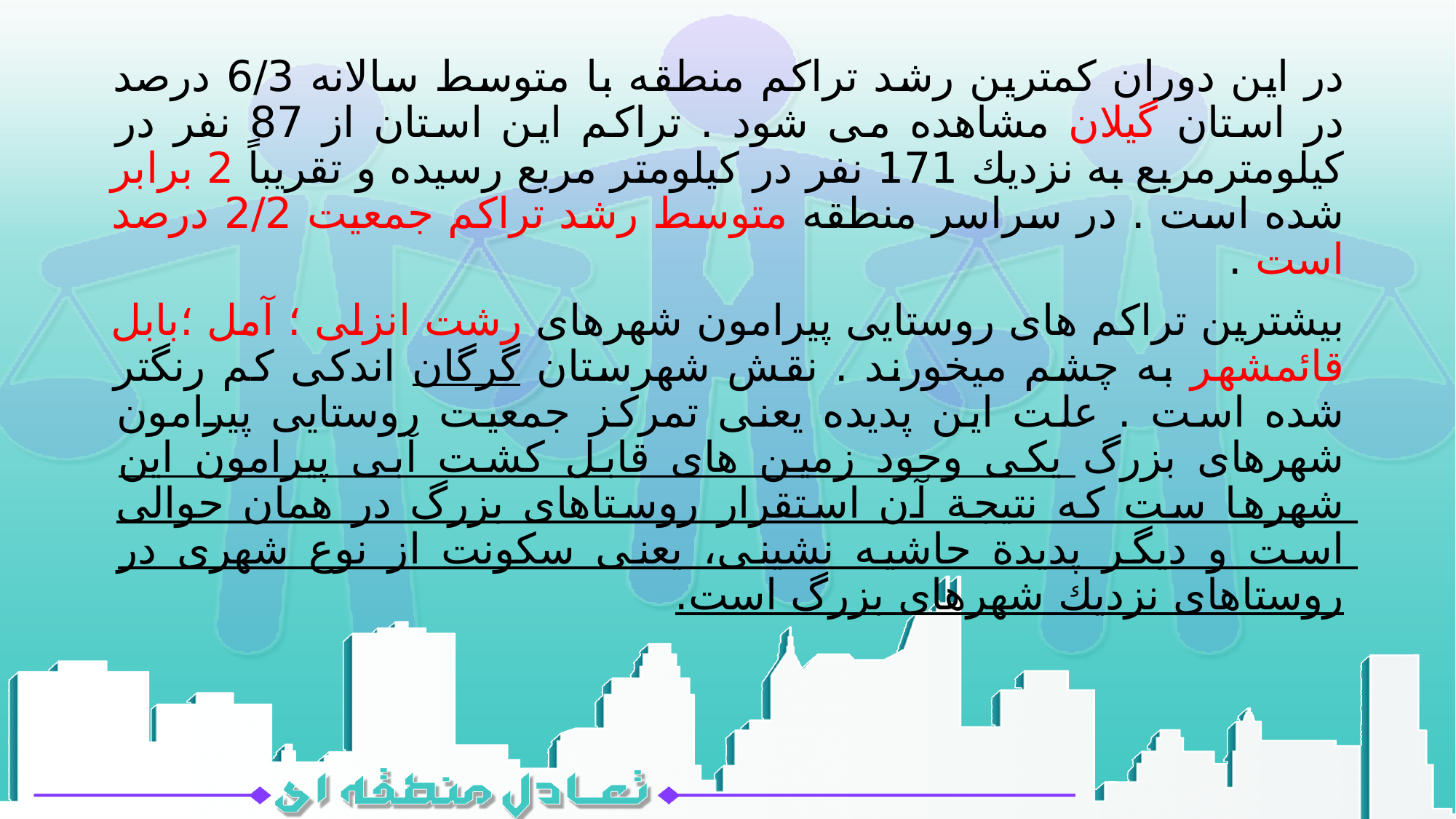

در این دوران کمترین رشد تراکم منطقه با متوسط سالانه 6/3 درصد در استان گیلان مشاهده می شود . تراکم این استان از 87 نفر در کیلومترمربع به نزدیك 171 نفر در کیلومتر مربع رسیده و تقریباً 2 برابر شده است . در سراسر منطقه متوسط رشد تراکم جمعیت 2/2 درصد است .
بیشترین تراکم های روستایی پیرامون شهرهای رشت انزلی ؛ آمل ؛بابل قائمشهر به چشم میخورند . نقش شهرستان گرگان اندکی کم رنگتر شده است . علت این پدیده یعنی تمرکز جمعیت روستایی پیرامون شهرهای بزرگ یکی وجود زمین های قابل کشت آبی پیرامون این شهرها ست که نتیجة آن استقرار روستاهای بزرگ در همان حوالی است و دیگر پدیدة حاشیه نشینی، یعنی سکونت از نوع شهری در روستاهای نزدیك شهرهای بزرگ است.